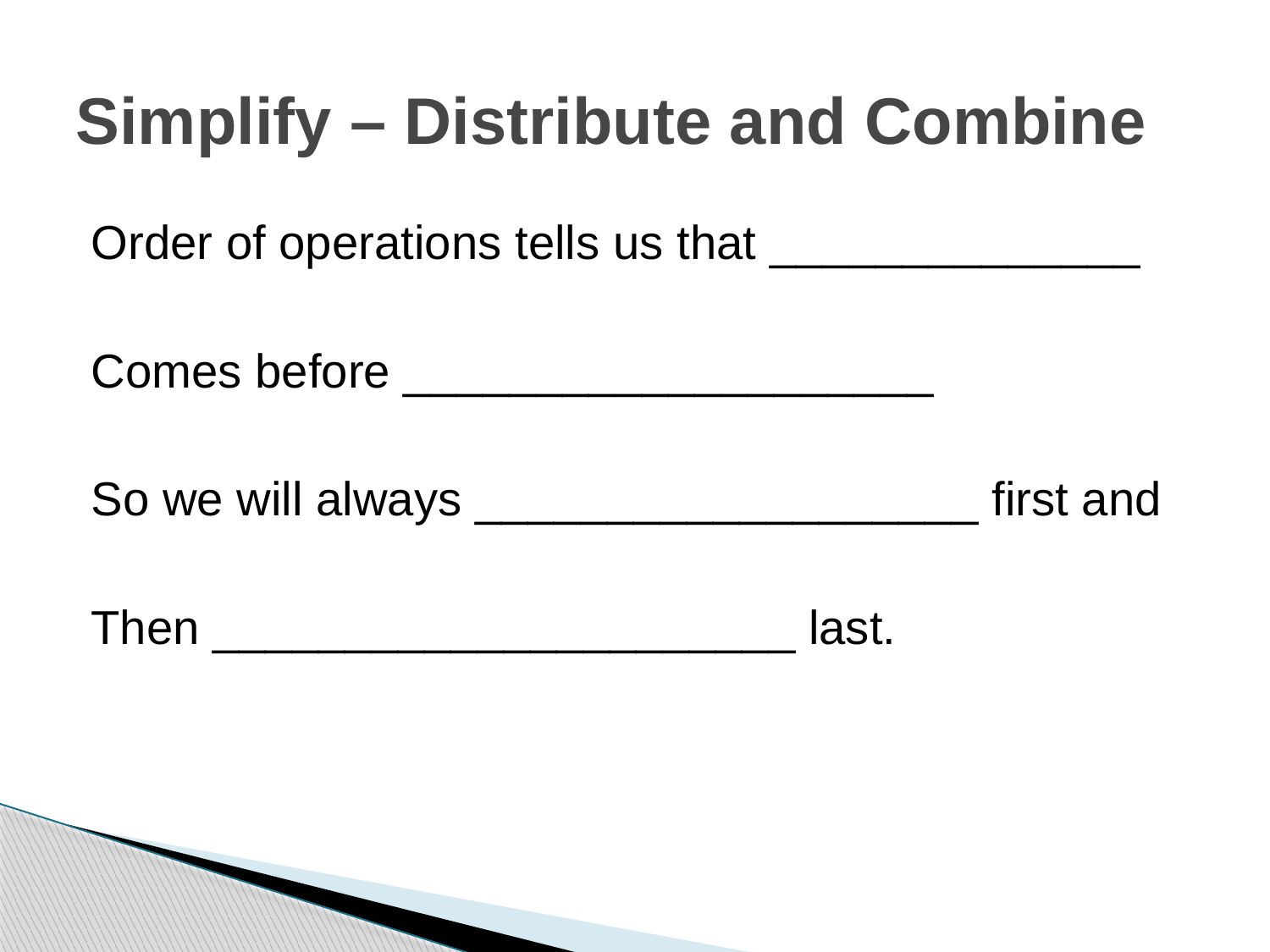

# Simplify – Distribute and Combine
Order of operations tells us that ______________

Comes before ____________________

So we will always ___________________ first and

Then ______________________ last.